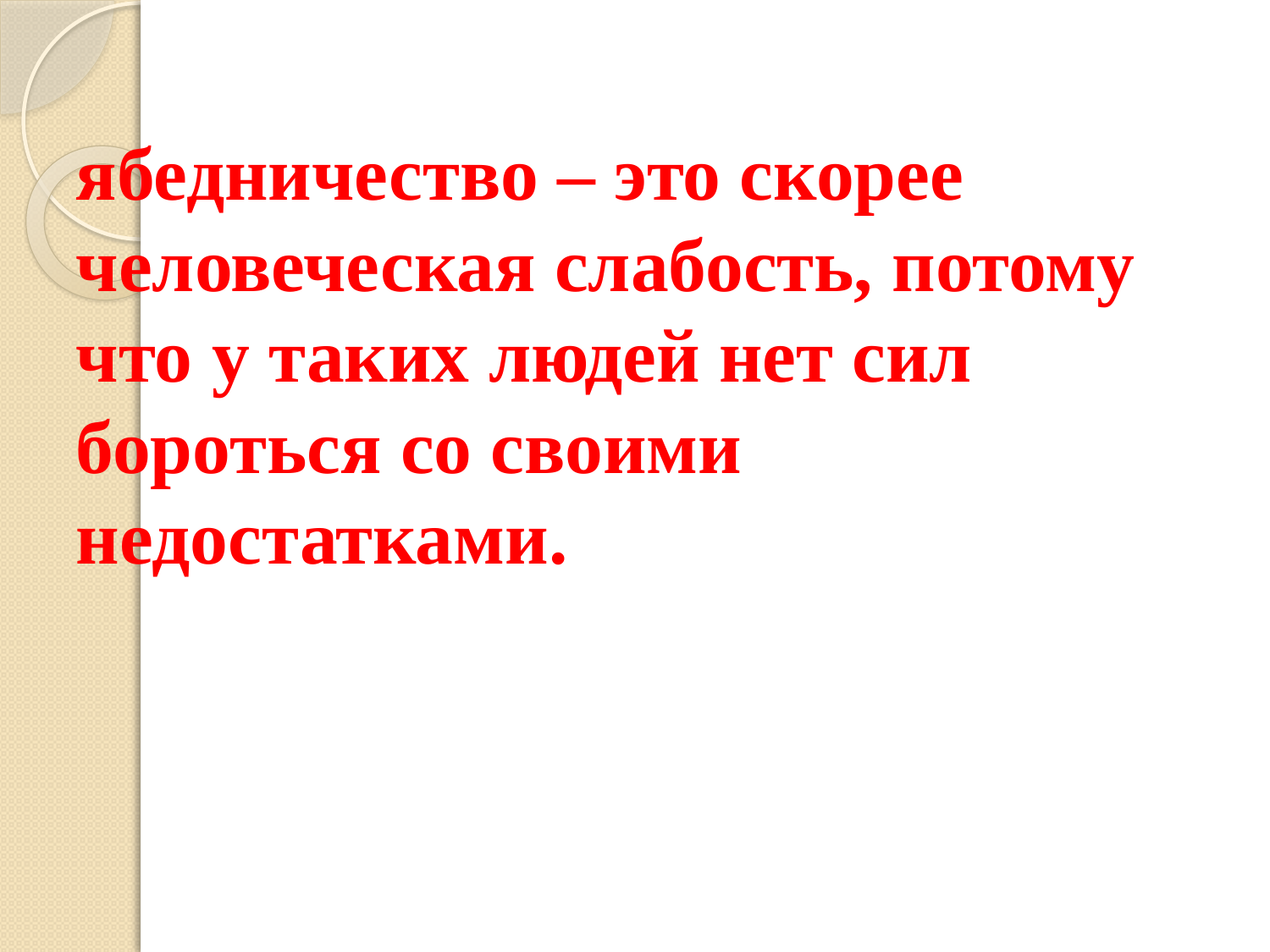

# ябедничество – это скорее человеческая слабость, потому что у таких людей нет сил бороться со своими недостатками.